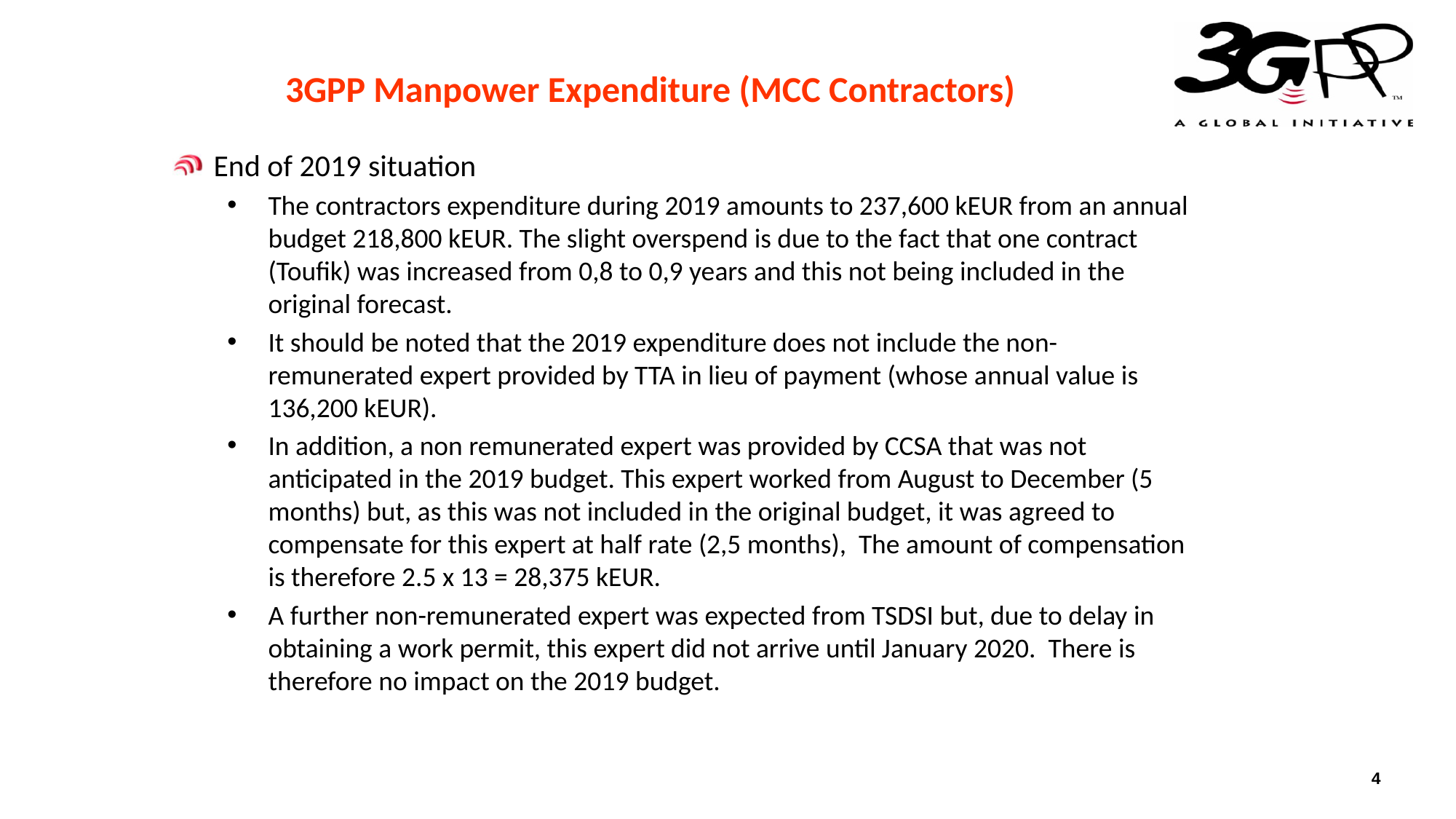

3GPP Manpower Expenditure (MCC Contractors)

End of 2019 situation
The contractors expenditure during 2019 amounts to 237,600 kEUR from an annual budget 218,800 kEUR. The slight overspend is due to the fact that one contract (Toufik) was increased from 0,8 to 0,9 years and this not being included in the original forecast.
It should be noted that the 2019 expenditure does not include the non-remunerated expert provided by TTA in lieu of payment (whose annual value is 136,200 kEUR).
In addition, a non remunerated expert was provided by CCSA that was not anticipated in the 2019 budget. This expert worked from August to December (5 months) but, as this was not included in the original budget, it was agreed to compensate for this expert at half rate (2,5 months),  The amount of compensation is therefore 2.5 x 13 = 28,375 kEUR.
A further non-remunerated expert was expected from TSDSI but, due to delay in obtaining a work permit, this expert did not arrive until January 2020.  There is therefore no impact on the 2019 budget.
4